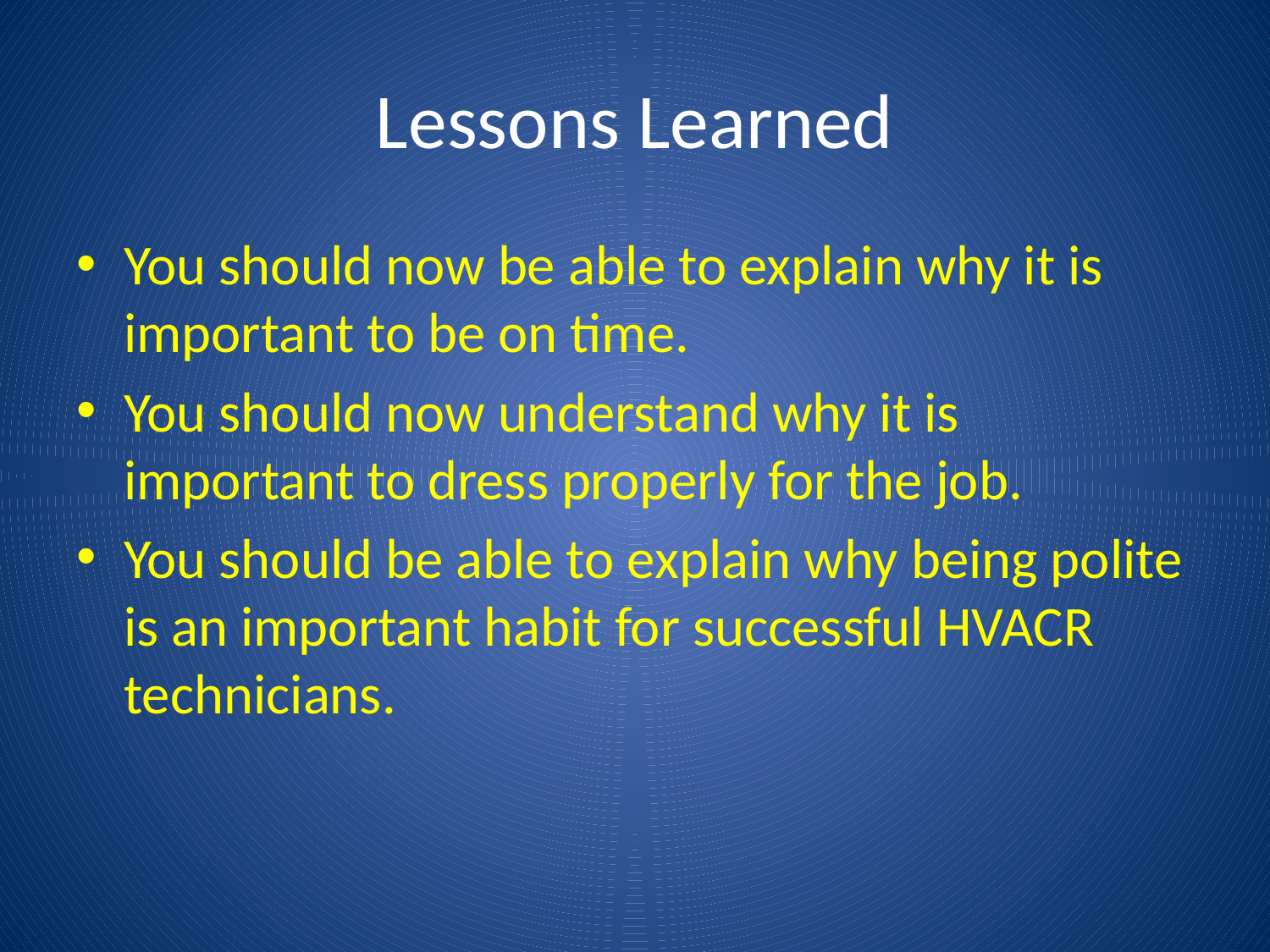

# Lessons Learned
You should now be able to explain why it is important to be on time.
You should now understand why it is important to dress properly for the job.
You should be able to explain why being polite is an important habit for successful HVACR technicians.